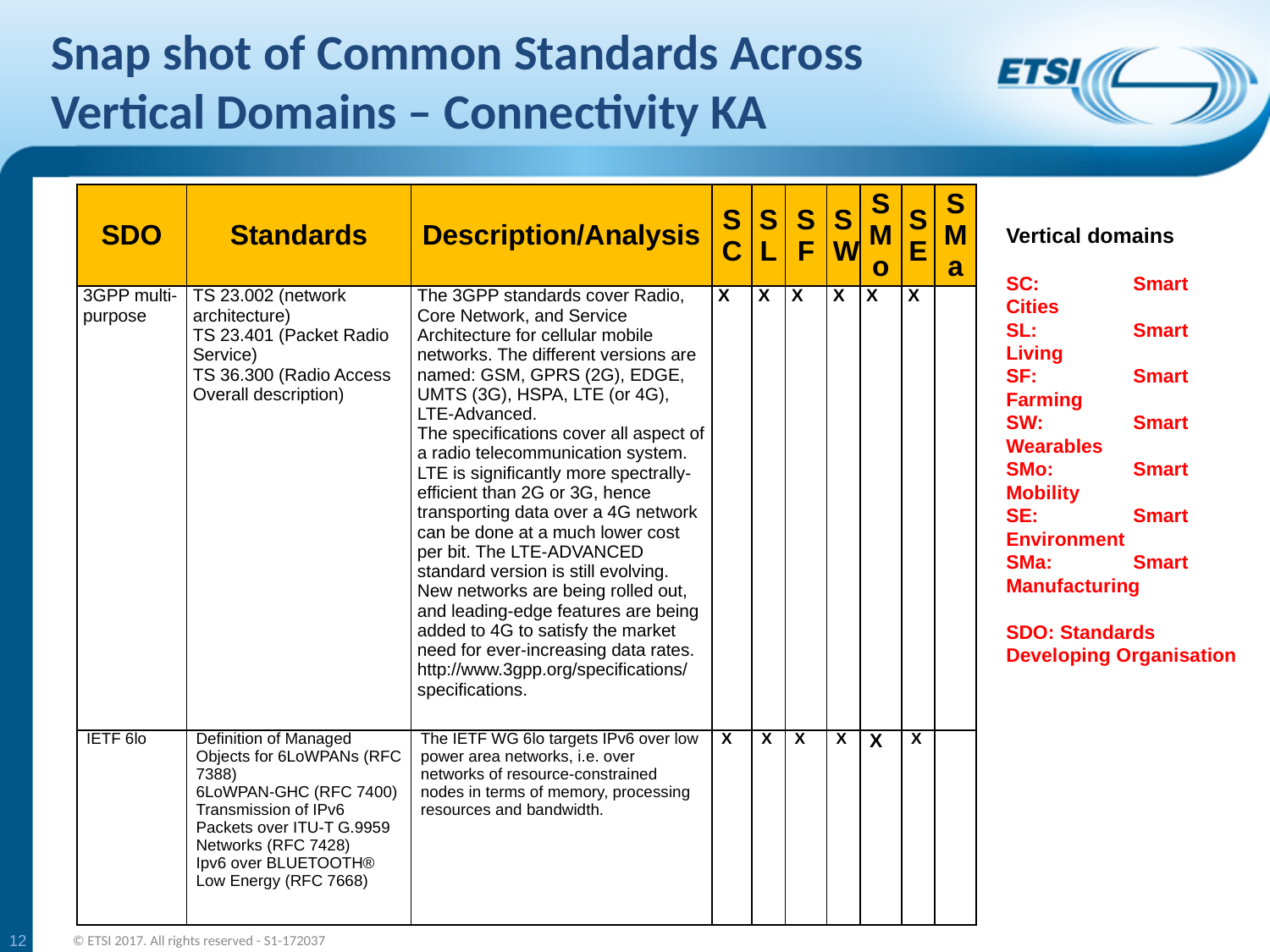

# Snap shot of Common Standards Across Vertical Domains – Connectivity KA
| SDO | Standards | Description/Analysis | SC | SL | SF | SW | SMo | SE | SMa |
| --- | --- | --- | --- | --- | --- | --- | --- | --- | --- |
| 3GPP multi-purpose | TS 23.002 (network architecture) TS 23.401 (Packet Radio Service) TS 36.300 (Radio Access Overall description) | The 3GPP standards cover Radio, Core Network, and Service Architecture for cellular mobile networks. The different versions are named: GSM, GPRS (2G), EDGE, UMTS (3G), HSPA, LTE (or 4G), LTE-Advanced. The specifications cover all aspect of a radio telecommunication system. LTE is significantly more spectrally-efficient than 2G or 3G, hence transporting data over a 4G network can be done at a much lower cost per bit. The LTE-ADVANCED standard version is still evolving. New networks are being rolled out, and leading-edge features are being added to 4G to satisfy the market need for ever-increasing data rates. http://www.3gpp.org/specifications/specifications. | X | X | X | X | X | X |  |
| IETF 6lo | Definition of Managed Objects for 6LoWPANs (RFC 7388) 6LoWPAN-GHC (RFC 7400) Transmission of IPv6 Packets over ITU-T G.9959 Networks (RFC 7428) Ipv6 over BLUETOOTH® Low Energy (RFC 7668) | The IETF WG 6lo targets IPv6 over low power area networks, i.e. over networks of resource-constrained nodes in terms of memory, processing resources and bandwidth. | X | X | X | X | X | X |  |
Vertical domains
SC:	Smart Cities
SL:	Smart Living
SF:	Smart Farming
SW:	Smart Wearables
SMo:	Smart Mobility
SE:	Smart Environment
SMa:	Smart Manufacturing

SDO: Standards  Developing Organisation
12
© ETSI 2017. All rights reserved - S1-172037